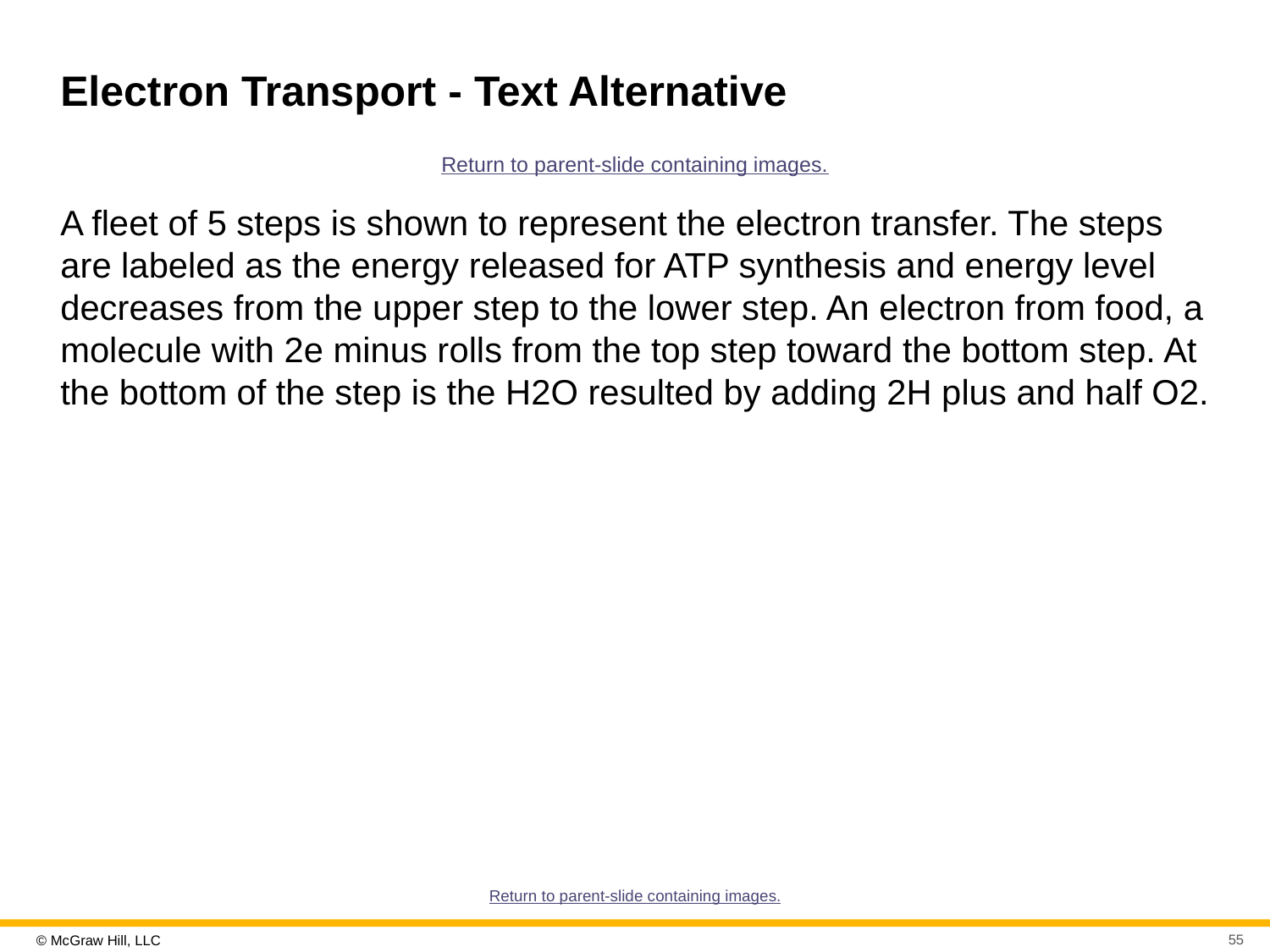

# Electron Transport - Text Alternative
Return to parent-slide containing images.
A fleet of 5 steps is shown to represent the electron transfer. The steps are labeled as the energy released for ATP synthesis and energy level decreases from the upper step to the lower step. An electron from food, a molecule with 2e minus rolls from the top step toward the bottom step. At the bottom of the step is the H2O resulted by adding 2H plus and half O2.
Return to parent-slide containing images.
55